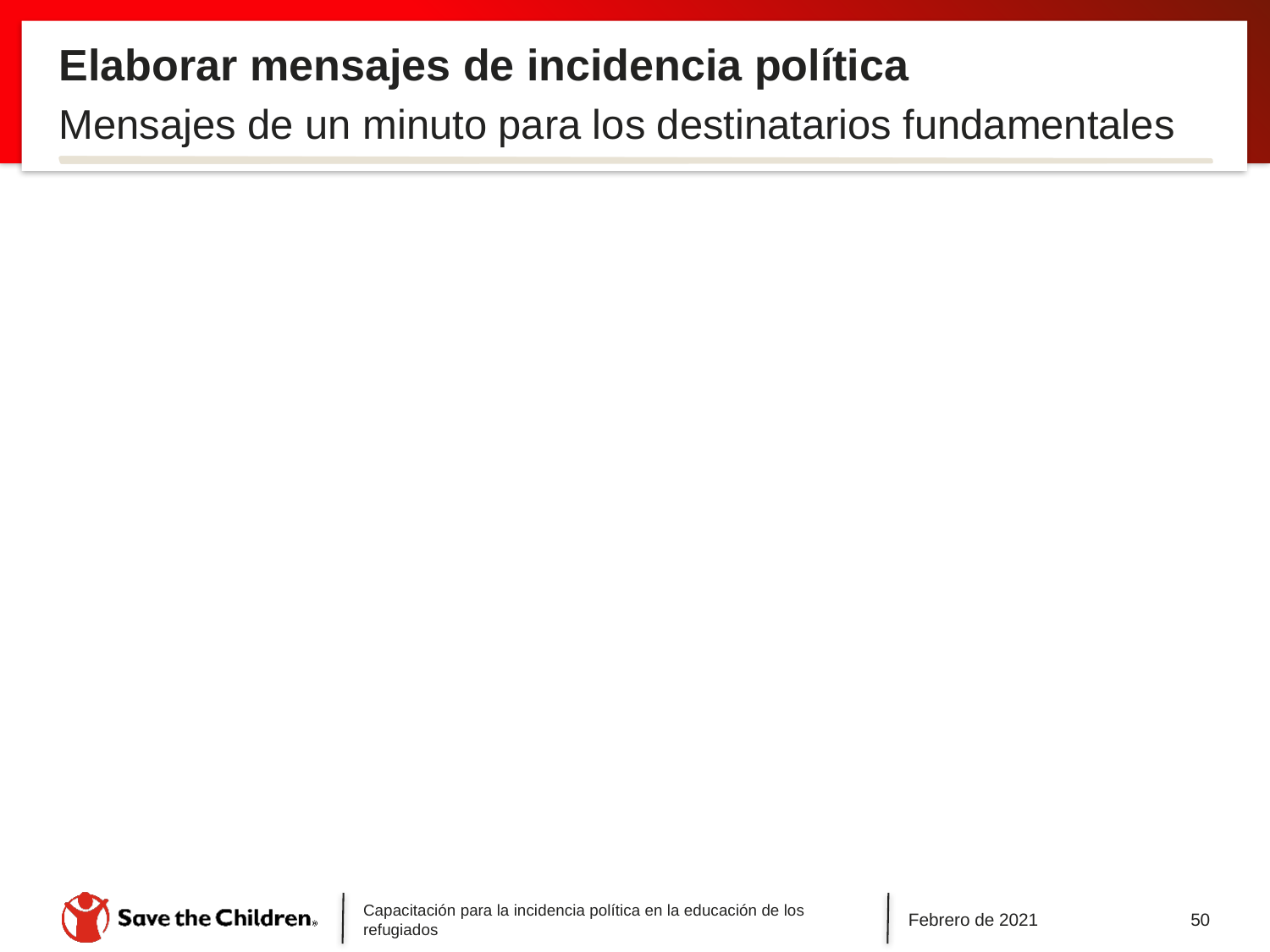

# Elaborar mensajes de incidencia política
Mensajes de un minuto para los destinatarios fundamentales
Capacitación para la incidencia política en la educación de los refugiados
Febrero de 2021
50